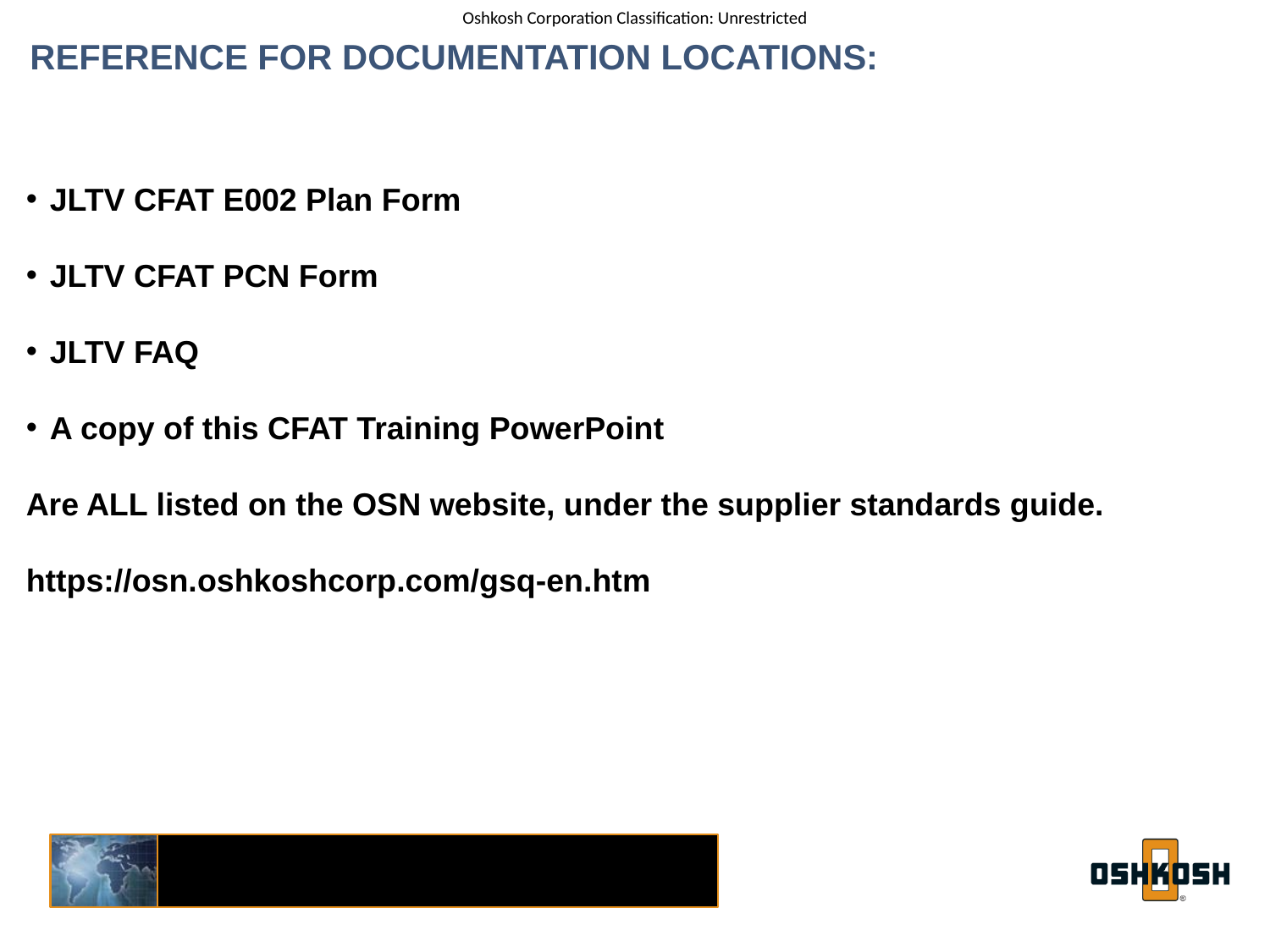

# REFERENCE FOR DOCUMENTATION LOCATIONS:
JLTV CFAT E002 Plan Form

JLTV CFAT PCN Form

JLTV FAQ

A copy of this CFAT Training PowerPoint

Are ALL listed on the OSN website, under the supplier standards guide.

https://osn.oshkoshcorp.com/gsq-en.htm